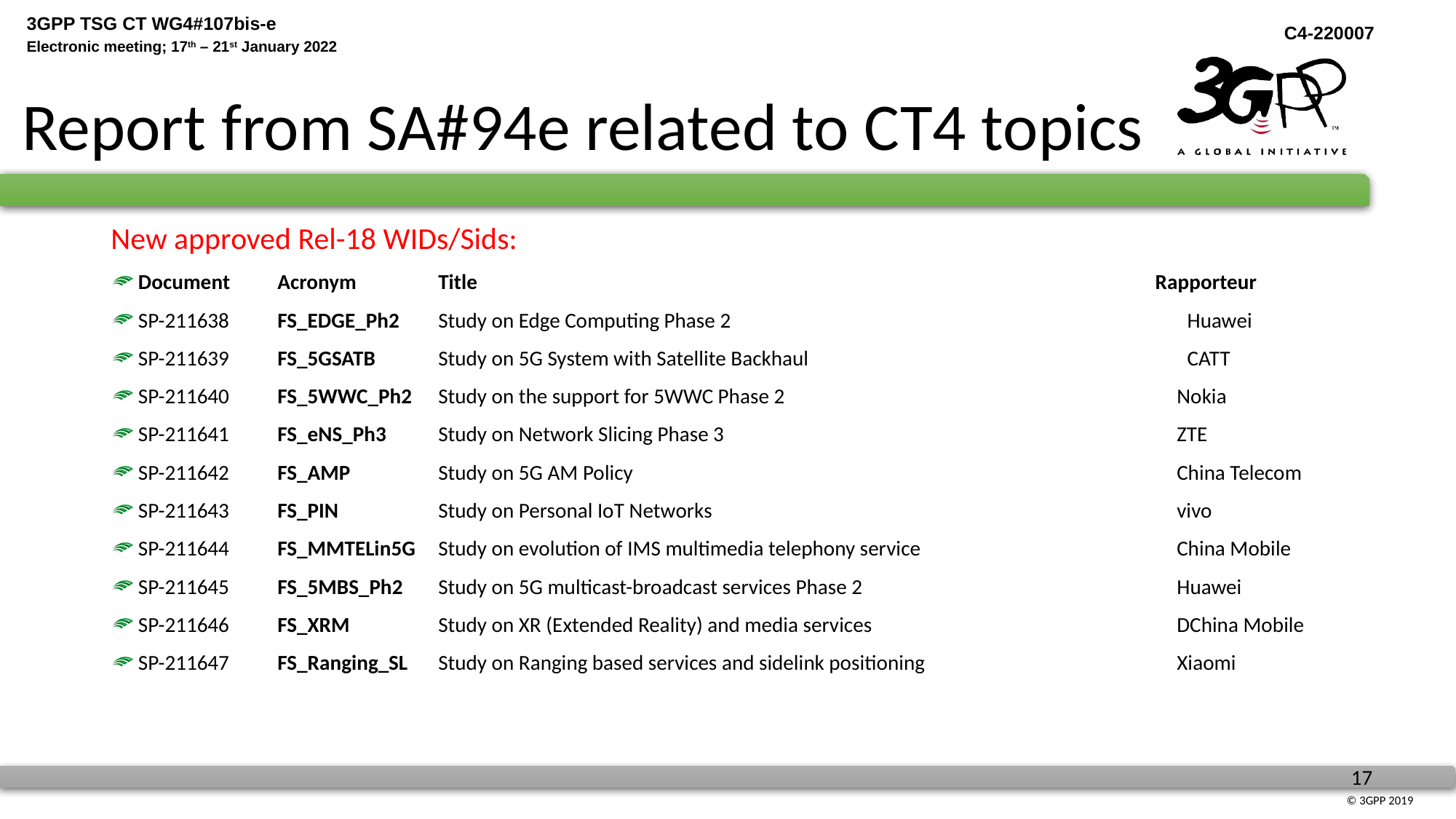

# Report from SA#94e related to CT4 topics
New approved Rel-18 WIDs/Sids:
Document	Acronym	Title	Rapporteur
SP-211638	FS_EDGE_Ph2	Study on Edge Computing Phase 2	Huawei
SP-211639	FS_5GSATB	Study on 5G System with Satellite Backhaul	CATT
SP-211640	FS_5WWC_Ph2	Study on the support for 5WWC Phase 2	Nokia
SP-211641	FS_eNS_Ph3	Study on Network Slicing Phase 3	ZTE
SP-211642	FS_AMP	Study on 5G AM Policy	China Telecom
SP-211643	FS_PIN	Study on Personal IoT Networks	vivo
SP-211644	FS_MMTELin5G	Study on evolution of IMS multimedia telephony service	China Mobile
SP-211645	FS_5MBS_Ph2	Study on 5G multicast-broadcast services Phase 2	Huawei
SP-211646	FS_XRM	Study on XR (Extended Reality) and media services	DChina Mobile
SP-211647	FS_Ranging_SL	Study on Ranging based services and sidelink positioning	Xiaomi